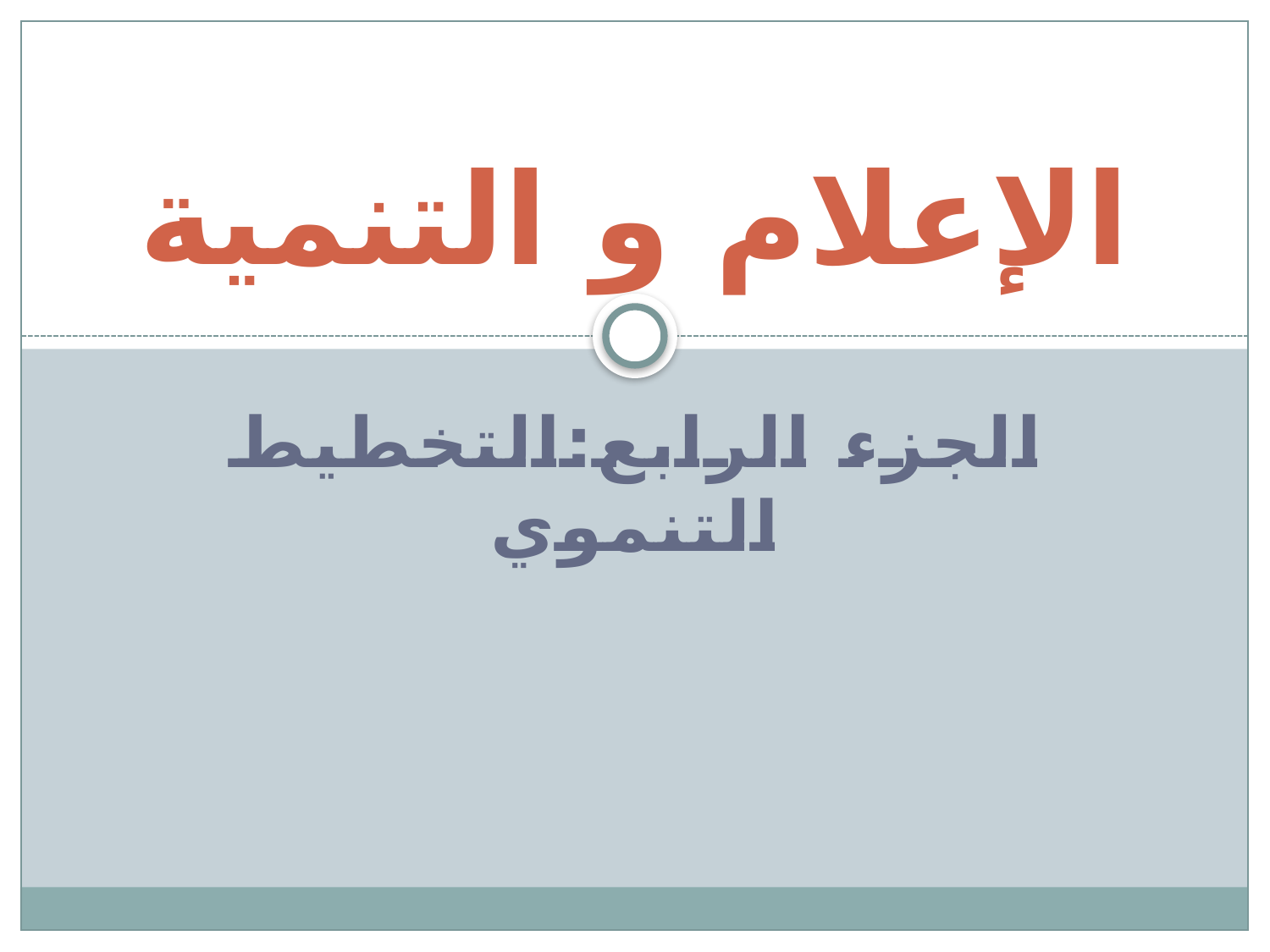

# الإعلام و التنمية
الجزء الرابع:التخطيط التنموي